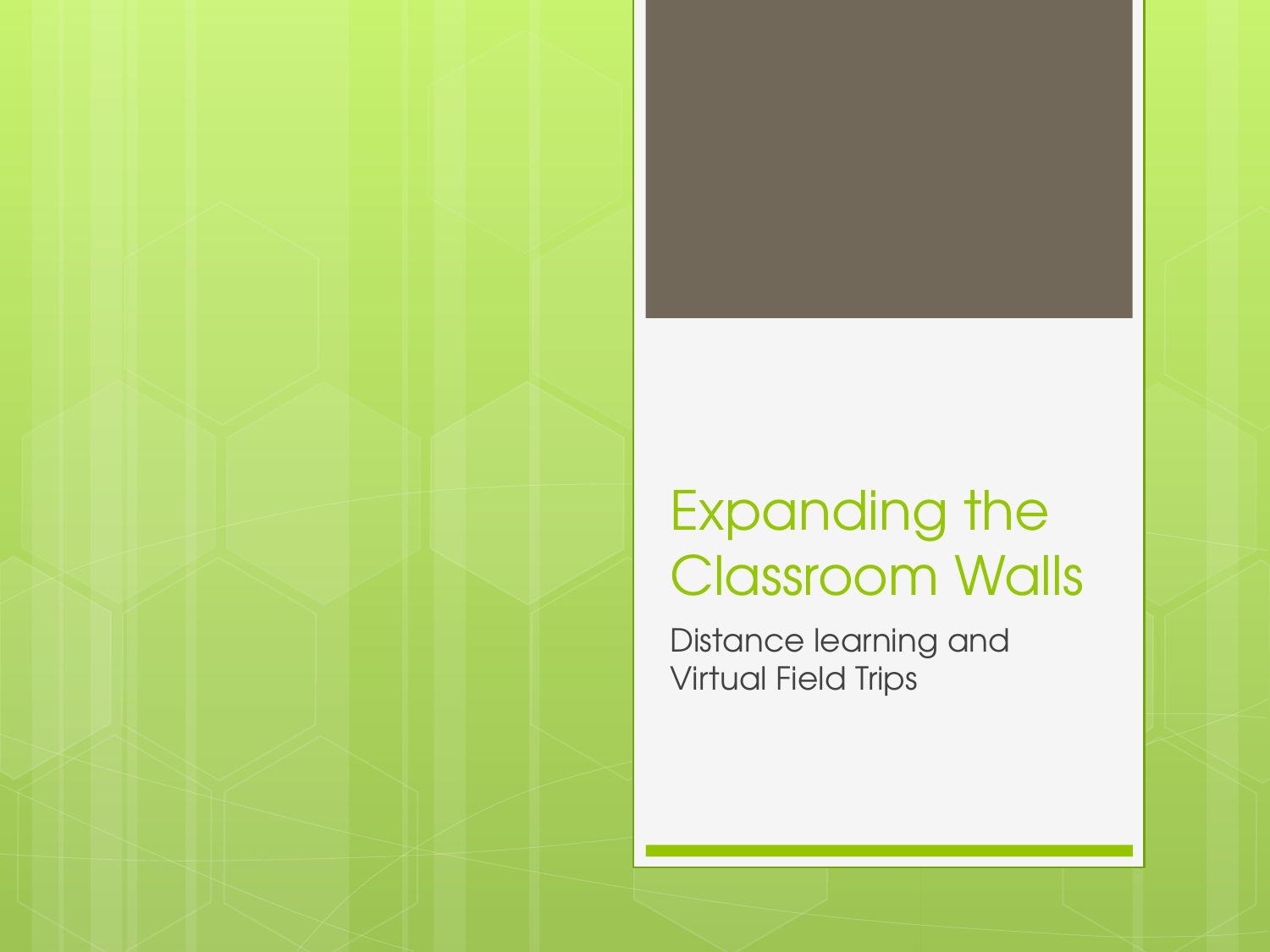

# Expanding the Classroom Walls
Distance learning and Virtual Field Trips